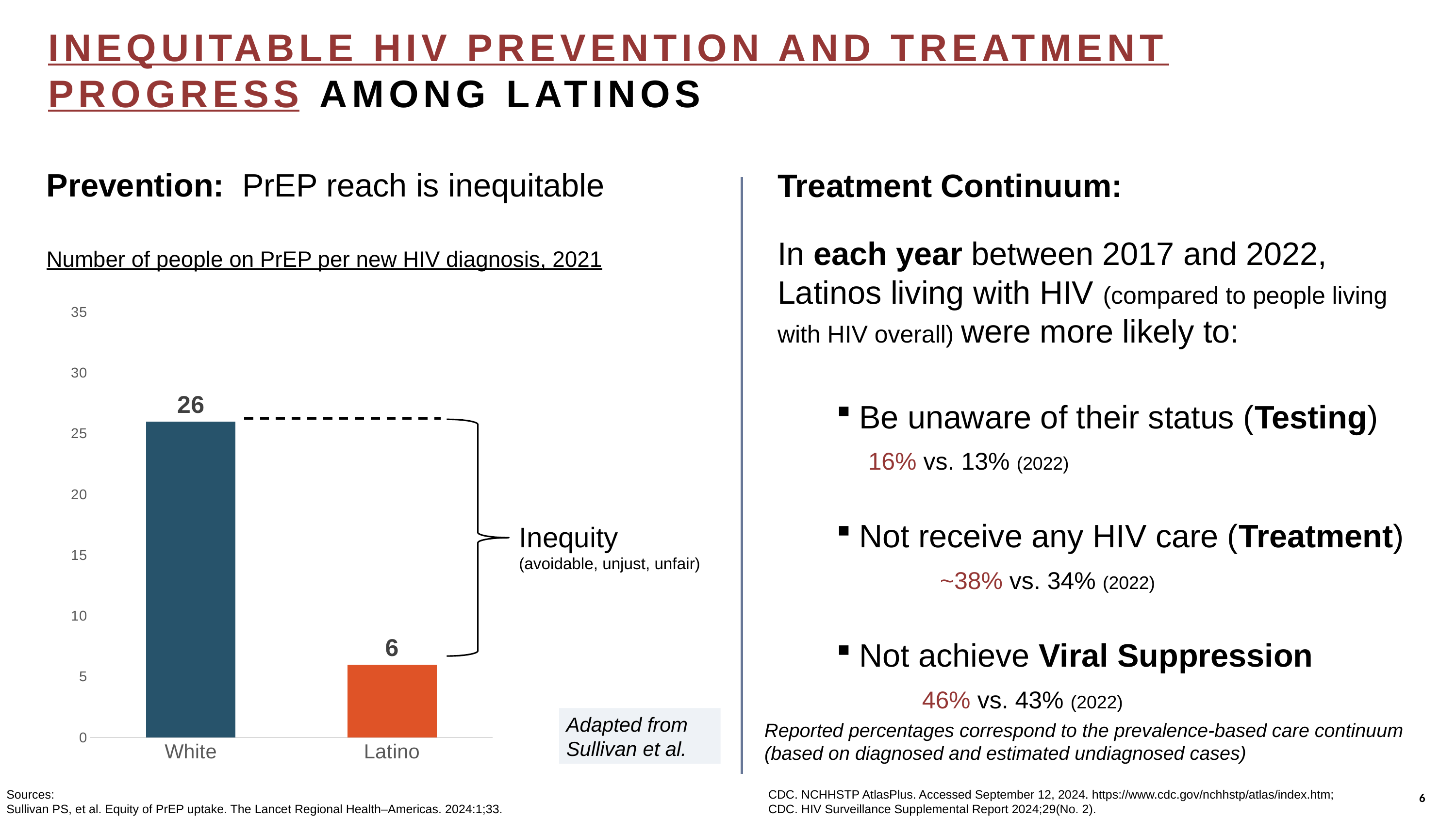

INEQUITABLE HIV PREVENTION AND TREATMENT PROGRESS AMONG LATINOS
Prevention:  PrEP reach is inequitable
Treatment Continuum:

In each year between 2017 and 2022, Latinos living with HIV (compared to people living with HIV overall) were more likely to:
Number of people on PrEP per new HIV diagnosis, 2021

### Chart

| Category |  |
|---|---|
| White | 26.0 |
| Latino | 6.0 |
Be unaware of their status (Testing)     16% vs. 13% (2022)

Not receive any HIV care (Treatment)          ~38% vs. 34% (2022)

Not achieve Viral Suppression                  46% vs. 43% (2022)

Inequity
(avoidable, unjust, unfair)
Adapted from Sullivan et al.
Reported percentages correspond to the prevalence-based care continuum (based on diagnosed and estimated undiagnosed cases)
6
Sources: 										          CDC. NCHHSTP AtlasPlus. Accessed September 12, 2024. https://www.cdc.gov/nchhstp/atlas/index.htm;
Sullivan PS, et al. Equity of PrEP uptake. The Lancet Regional Health–Americas. 2024:1;33.				          CDC. HIV Surveillance Supplemental Report 2024;29(No. 2).